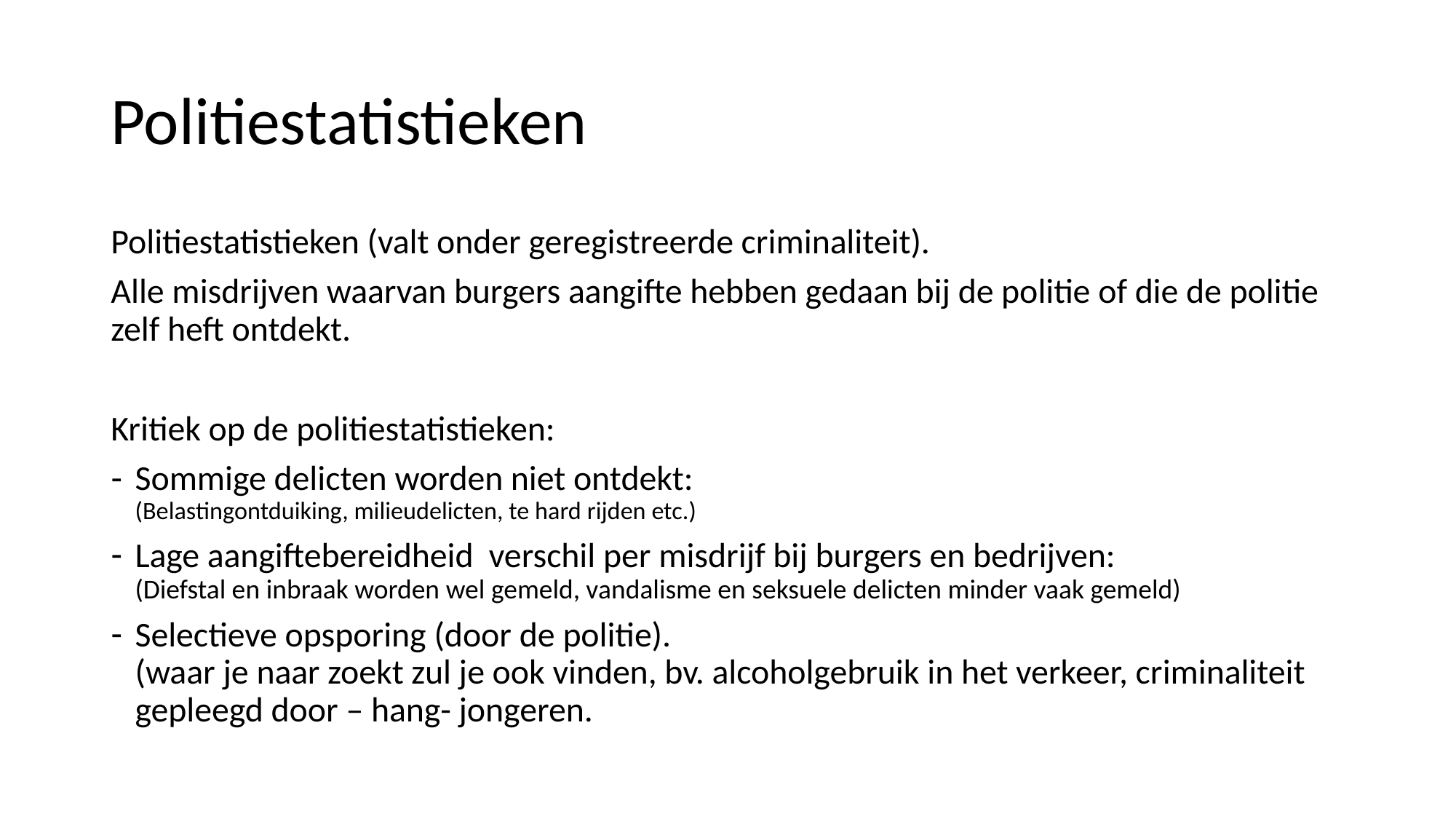

# Politiestatistieken
Politiestatistieken (valt onder geregistreerde criminaliteit).
Alle misdrijven waarvan burgers aangifte hebben gedaan bij de politie of die de politie zelf heft ontdekt.

Kritiek op de politiestatistieken:
Sommige delicten worden niet ontdekt:
(Belastingontduiking, milieudelicten, te hard rijden etc.)
Lage aangiftebereidheid  verschil per misdrijf bij burgers en bedrijven:
(Diefstal en inbraak worden wel gemeld, vandalisme en seksuele delicten minder vaak gemeld)
Selectieve opsporing (door de politie).
(waar je naar zoekt zul je ook vinden, bv. alcoholgebruik in het verkeer, criminaliteit gepleegd door – hang- jongeren.